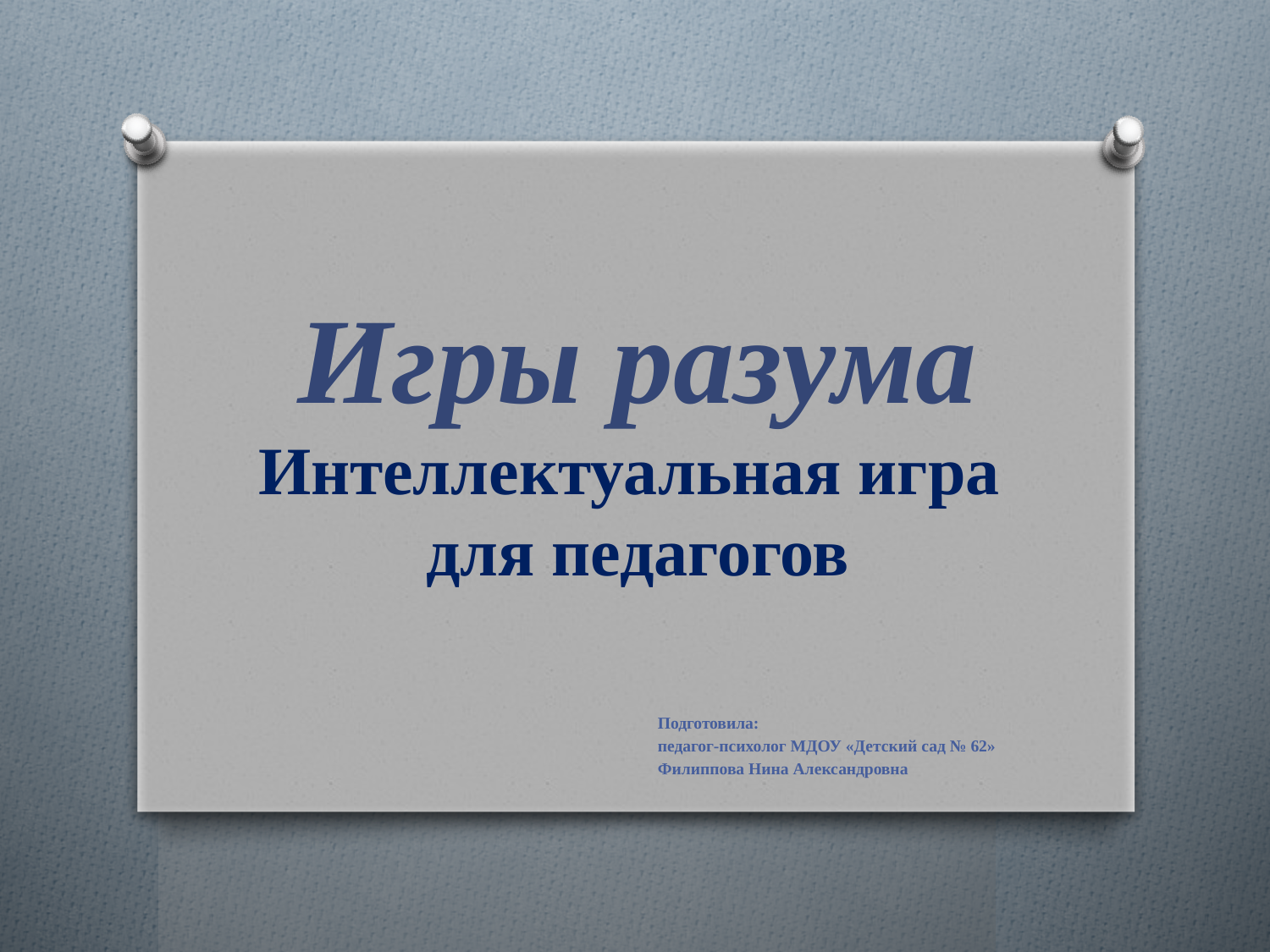

# Игры разума Интеллектуальная игра для педагогов
Подготовила:
педагог-психолог МДОУ «Детский сад № 62»
Филиппова Нина Александровна